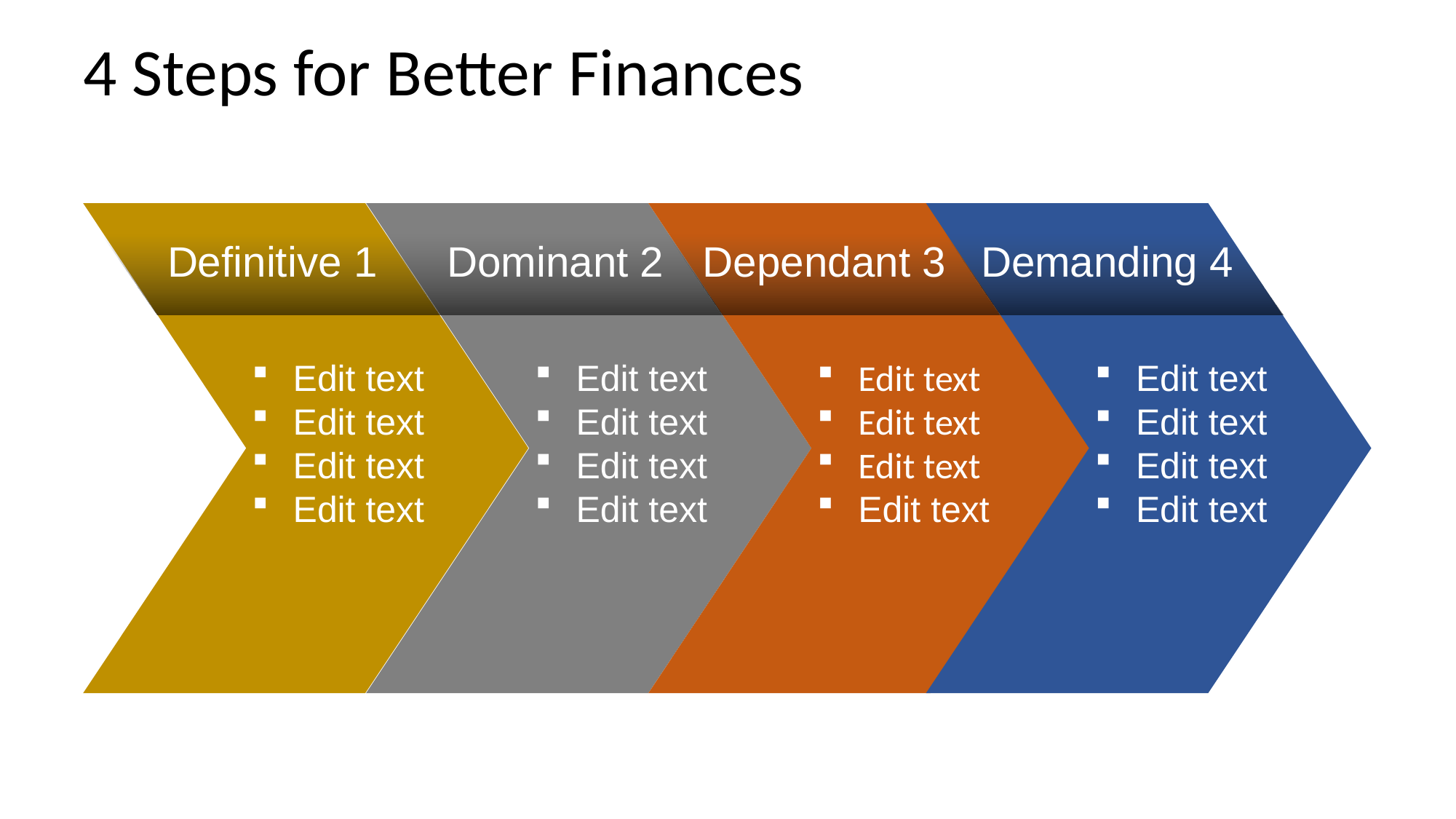

4 Steps for Better Finances

Dominant 2
Edit text
Edit text
Edit text
Edit text

Definitive 1
Edit text
Edit text
Edit text
Edit text

Dependant 3

Demanding 4
Edit text
Edit text
Edit text
Edit text

Item 2
Edit text
Edit text
Edit text
Edit text